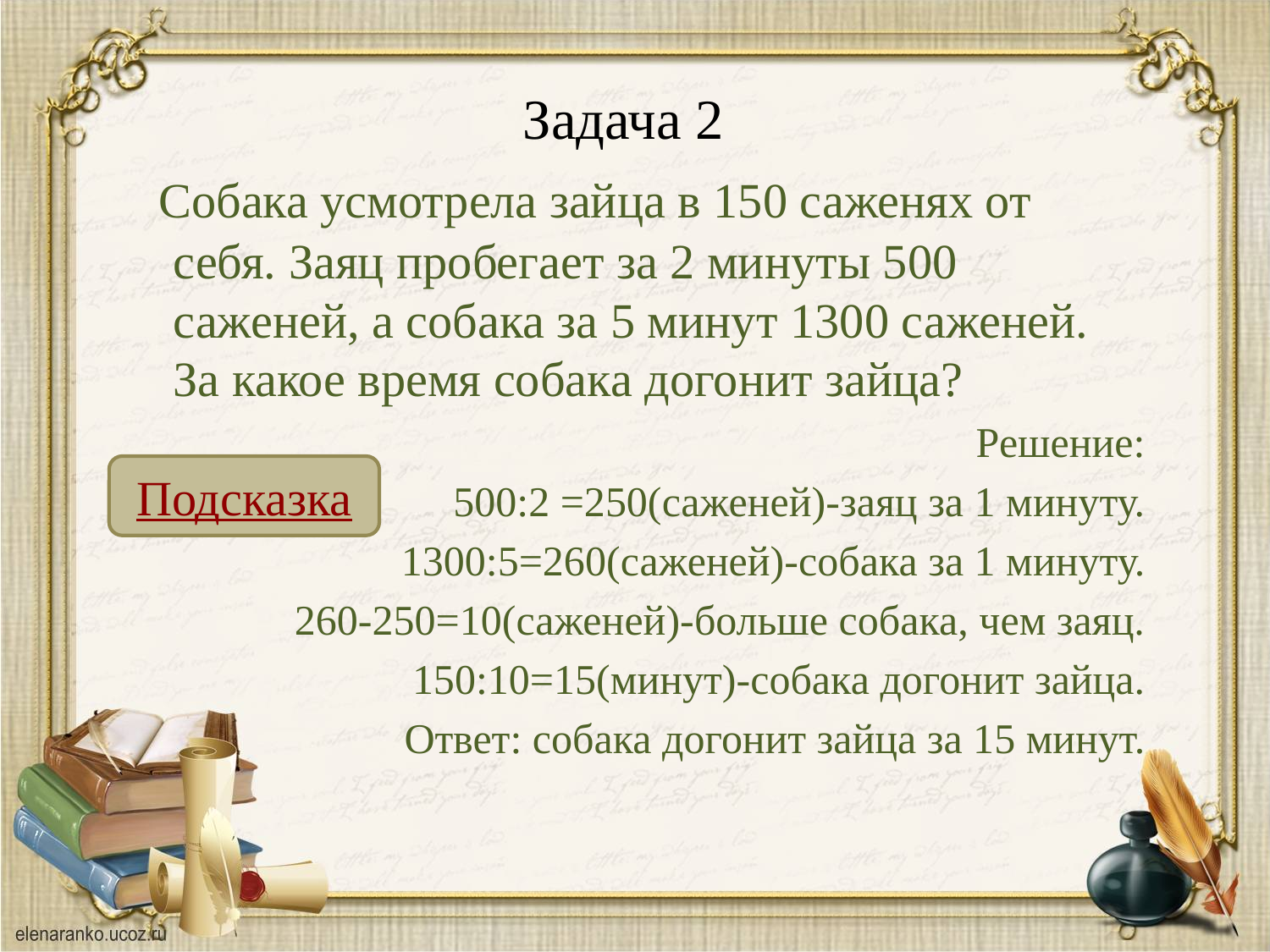

Задача 2
    Собака усмотрела зайца в 150 саженях от себя. Заяц пробегает за 2 минуты 500 саженей, а собака за 5 минут 1300 саженей. За какое время собака догонит зайца?
Решение:
500:2 =250(саженей)-заяц за 1 минуту.
1300:5=260(саженей)-собака за 1 минуту.
260-250=10(саженей)-больше собака, чем заяц.
150:10=15(минут)-собака догонит зайца.
Ответ: собака догонит зайца за 15 минут.
Подсказка